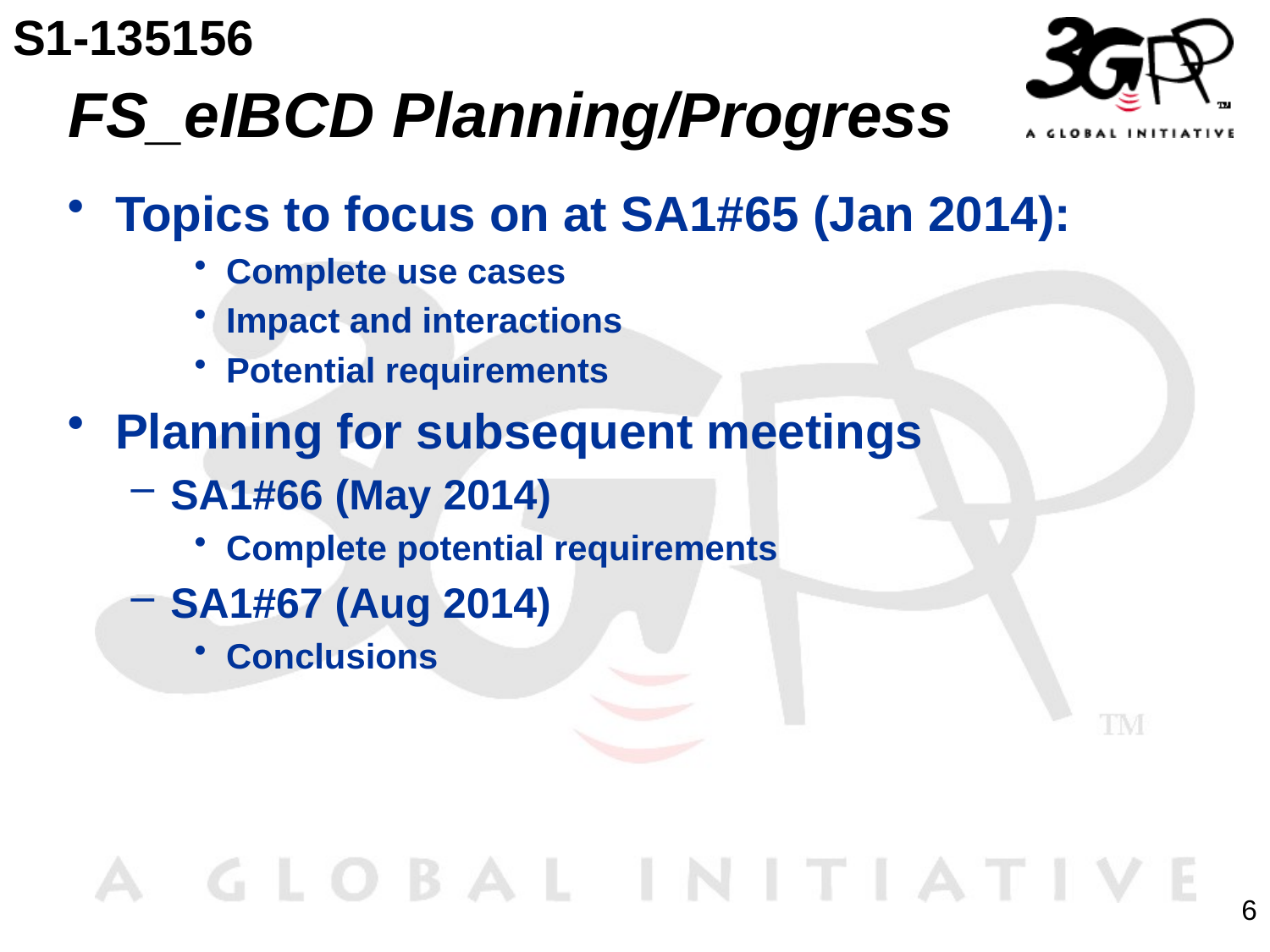

S1-135156
# FS_eIBCD Planning/Progress
Topics to focus on at SA1#65 (Jan 2014):
Complete use cases
Impact and interactions
Potential requirements
Planning for subsequent meetings
SA1#66 (May 2014)
Complete potential requirements
SA1#67 (Aug 2014)
Conclusions
6